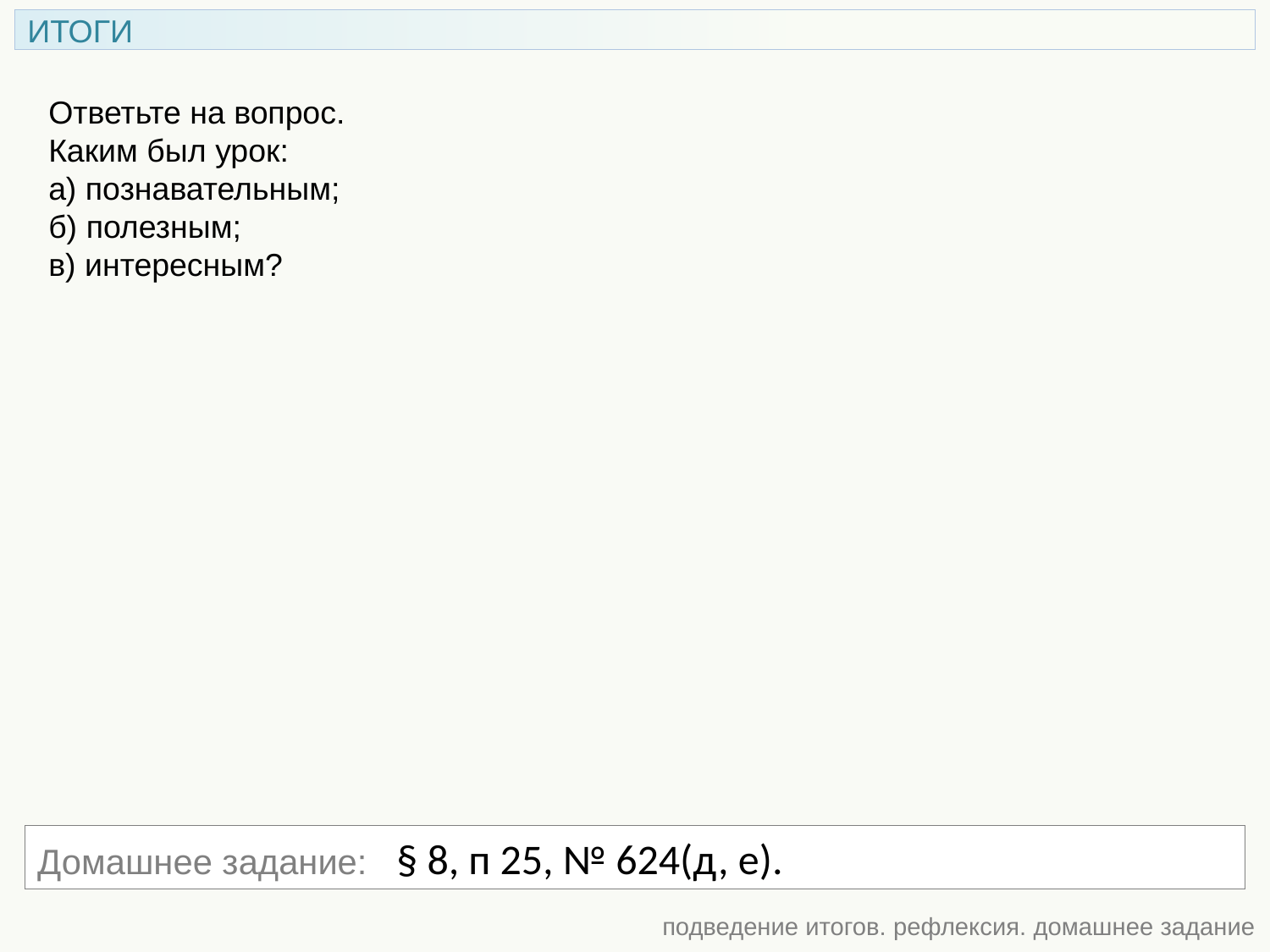

ИТОГИ
Ответьте на вопрос.
Каким был урок:
а) познавательным;
б) полезным;
в) интересным?
Домашнее задание:   § 8, п 25, № 624(д, е).
подведение итогов. рефлексия. домашнее задание